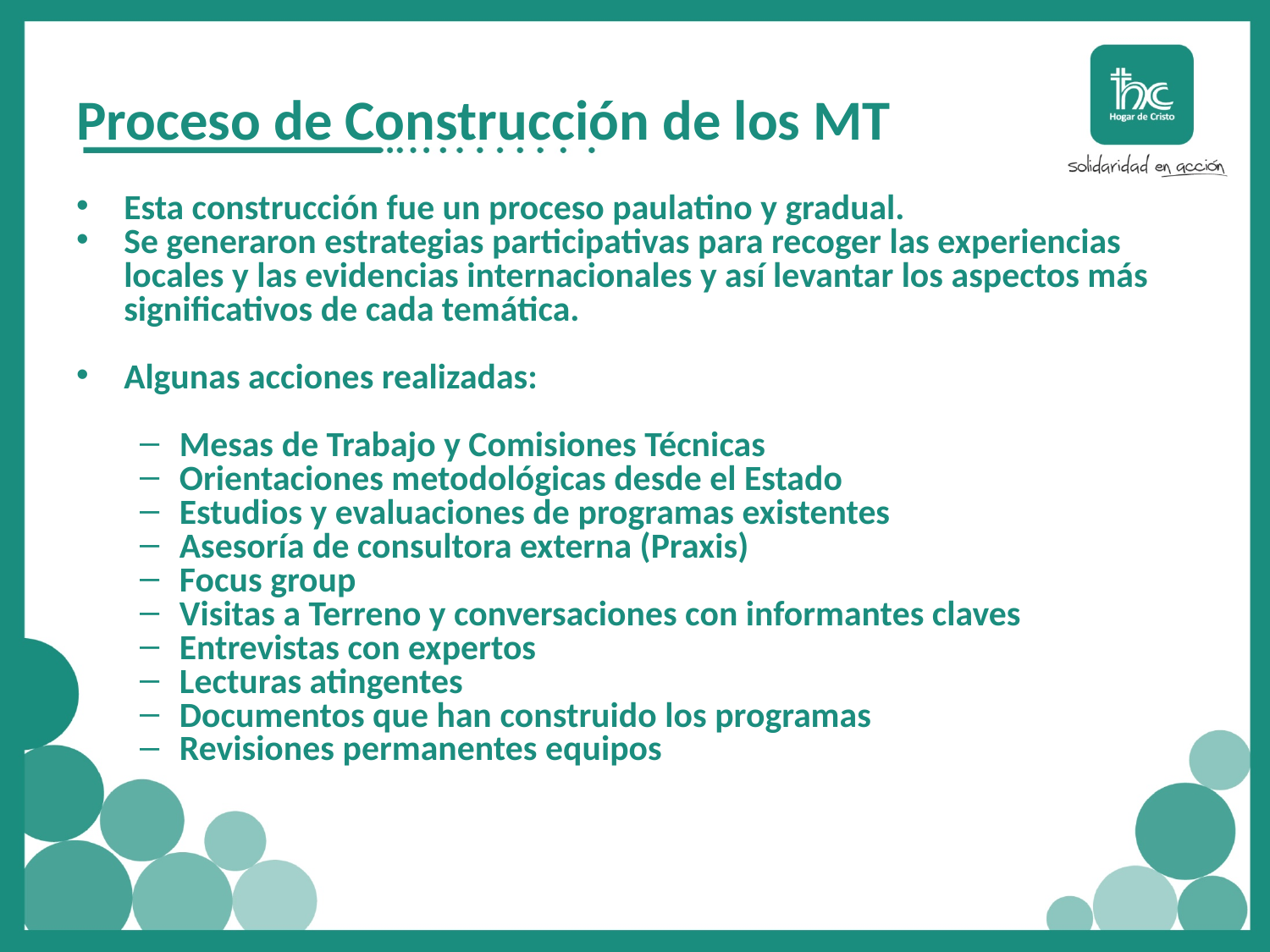

# Proceso de Construcción de los MT
Esta construcción fue un proceso paulatino y gradual.
Se generaron estrategias participativas para recoger las experiencias locales y las evidencias internacionales y así levantar los aspectos más significativos de cada temática.

Algunas acciones realizadas:

Mesas de Trabajo y Comisiones Técnicas
Orientaciones metodológicas desde el Estado
Estudios y evaluaciones de programas existentes
Asesoría de consultora externa (Praxis)
Focus group
Visitas a Terreno y conversaciones con informantes claves
Entrevistas con expertos
Lecturas atingentes
Documentos que han construido los programas
Revisiones permanentes equipos